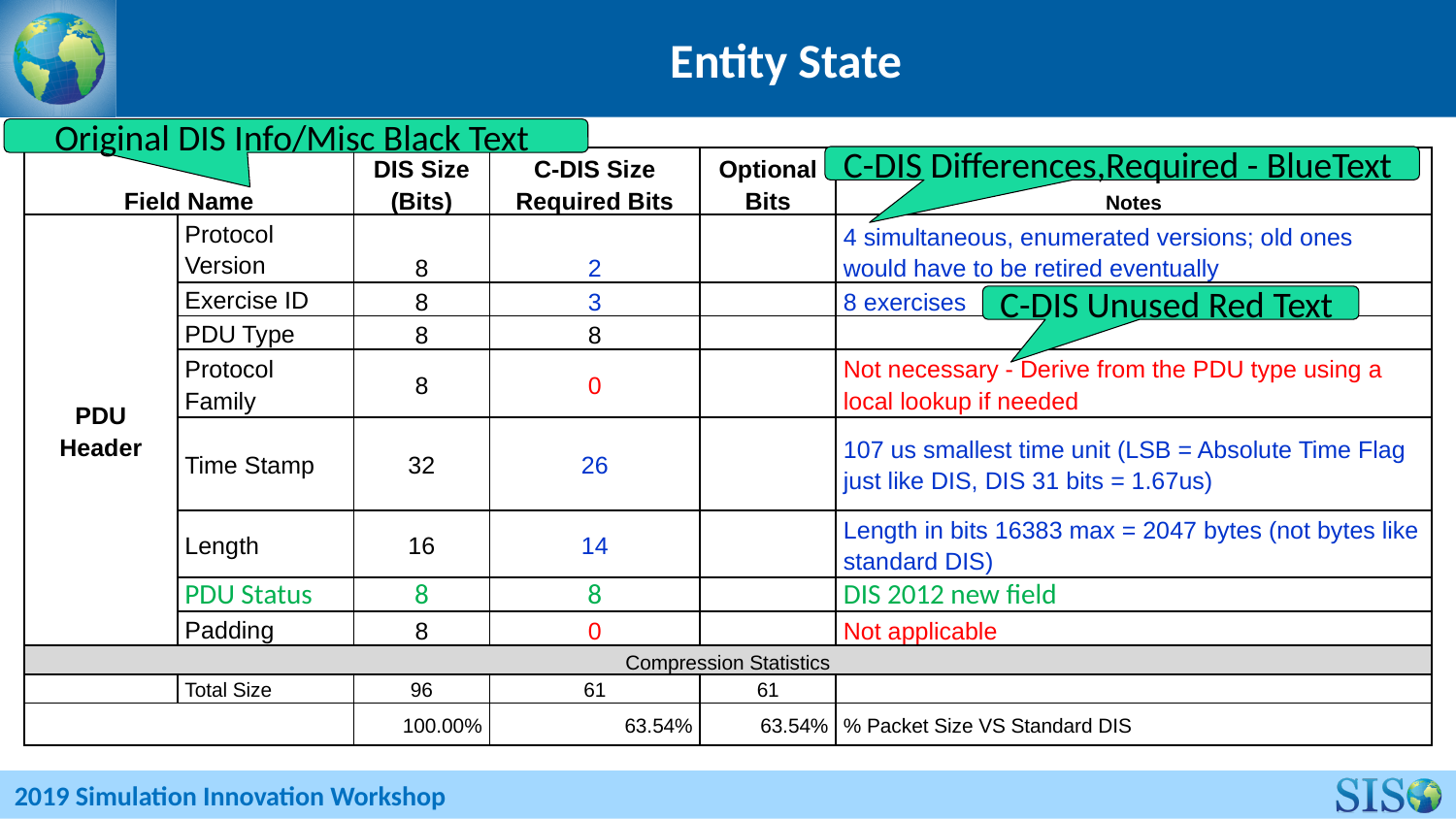

# Entity State
Original DIS Info/Misc Black Text
C-DIS Differences,Required - BlueText
| Field Name |  | DIS Size (Bits) | C-DIS Size Required Bits | Optional Bits | Notes |
| --- | --- | --- | --- | --- | --- |
| PDU Header | Protocol Version | 8 | 2 |  | 4 simultaneous, enumerated versions; old ones would have to be retired eventually |
|  | Exercise ID | 8 | 3 |  | 8 exercises |
|  | PDU Type | 8 | 8 |  |  |
|  | Protocol Family | 8 | 0 |  | Not necessary - Derive from the PDU type using a local lookup if needed |
|  | Time Stamp | 32 | 26 |  | 107 us smallest time unit (LSB = Absolute Time Flag just like DIS, DIS 31 bits = 1.67us) |
|  | Length | 16 | 14 |  | Length in bits 16383 max = 2047 bytes (not bytes like standard DIS) |
|  | PDU Status | 8 | 8 |  | DIS 2012 new field |
|  | Padding | 8 | 0 |  | Not applicable |
| Compression Statistics |  |  |  |  |  |
|  | Total Size | 96 | 61 | 61 |  |
|  |  | 100.00% | 63.54% | 63.54% | % Packet Size VS Standard DIS |
C-DIS Unused Red Text